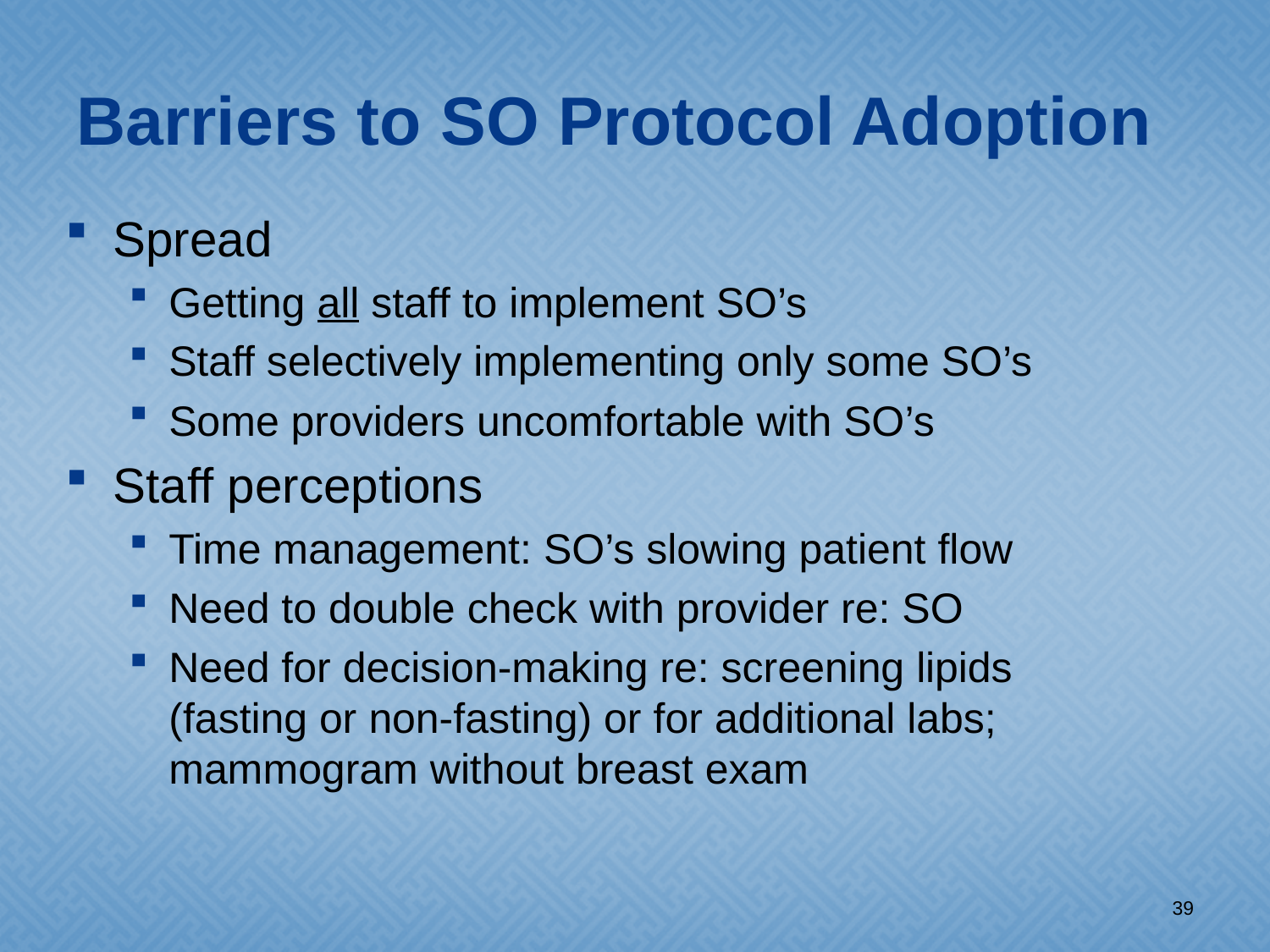

# Barriers to SO Protocol Adoption
Spread
Getting all staff to implement SO’s
Staff selectively implementing only some SO’s
Some providers uncomfortable with SO’s
Staff perceptions
Time management: SO’s slowing patient flow
Need to double check with provider re: SO
Need for decision-making re: screening lipids (fasting or non-fasting) or for additional labs; mammogram without breast exam

39